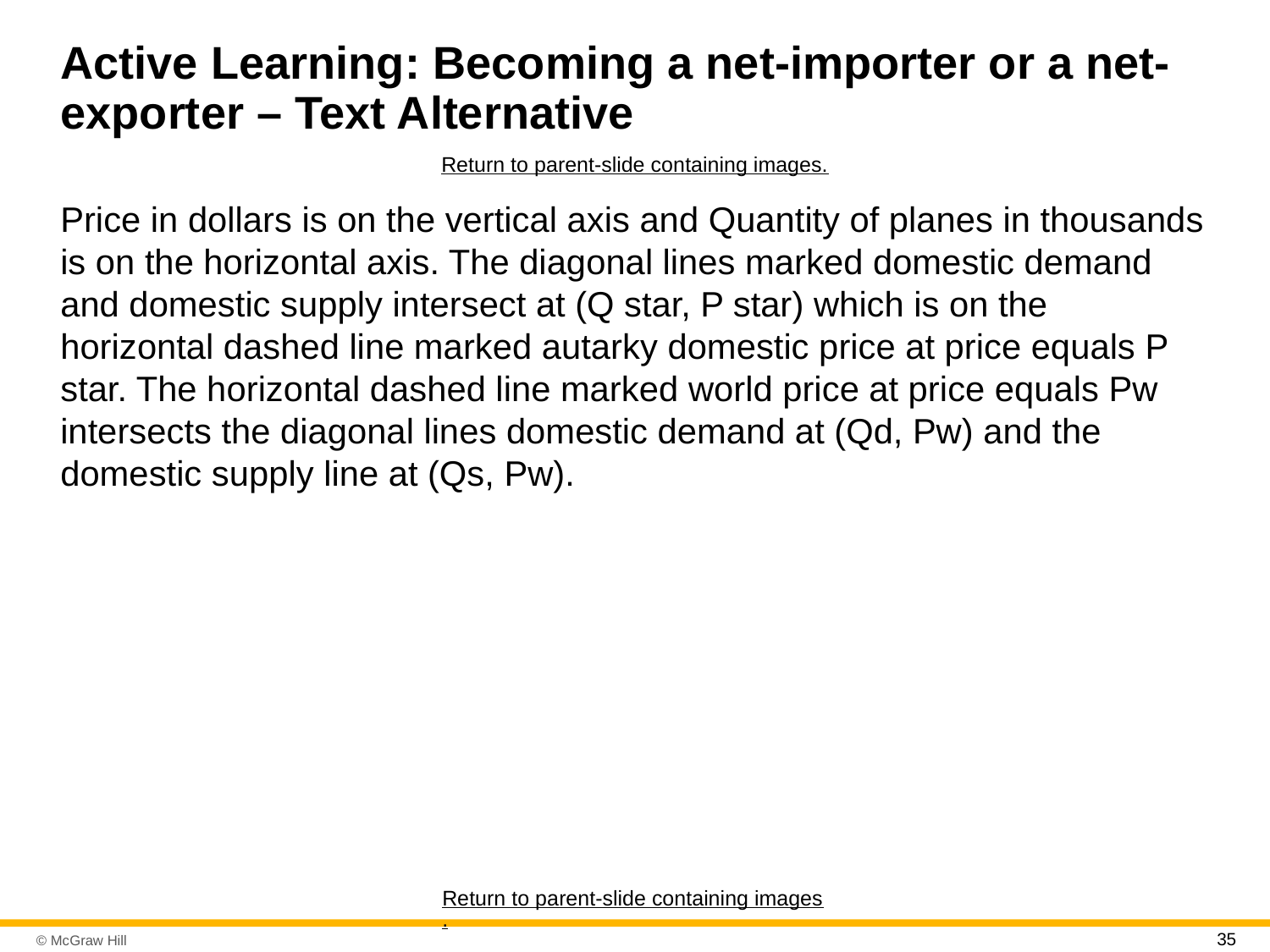

# Active Learning: Becoming a net-importer or a net-exporter – Text Alternative
Return to parent-slide containing images.
Price in dollars is on the vertical axis and Quantity of planes in thousands is on the horizontal axis. The diagonal lines marked domestic demand and domestic supply intersect at (Q star, P star) which is on the horizontal dashed line marked autarky domestic price at price equals P star. The horizontal dashed line marked world price at price equals Pw intersects the diagonal lines domestic demand at (Qd, Pw) and the domestic supply line at (Qs, Pw).
Return to parent-slide containing images.